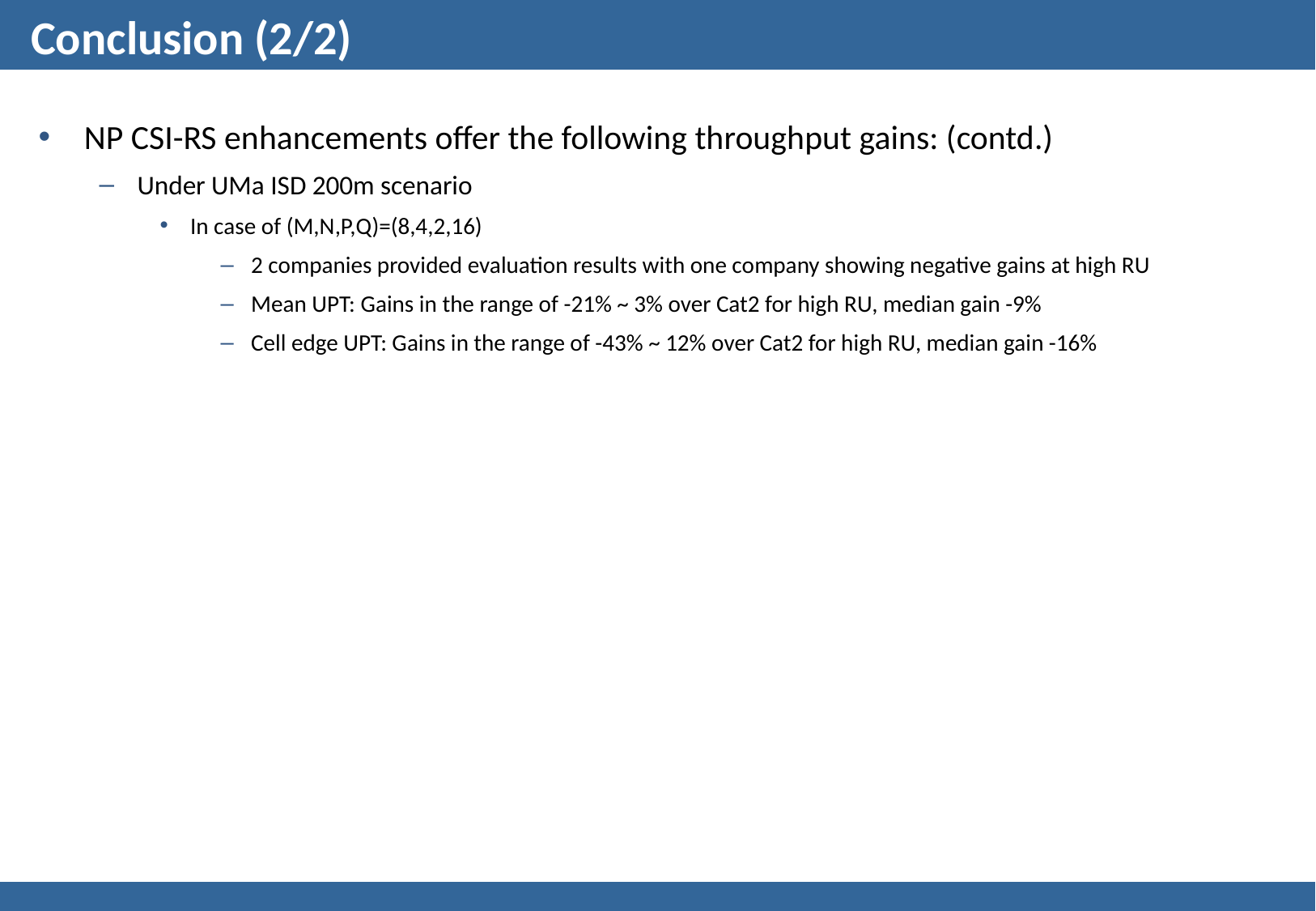

# Conclusion (2/2)
NP CSI-RS enhancements offer the following throughput gains: (contd.)
Under UMa ISD 200m scenario
In case of (M,N,P,Q)=(8,4,2,16)
2 companies provided evaluation results with one company showing negative gains at high RU
Mean UPT: Gains in the range of -21% ~ 3% over Cat2 for high RU, median gain -9%
Cell edge UPT: Gains in the range of -43% ~ 12% over Cat2 for high RU, median gain -16%